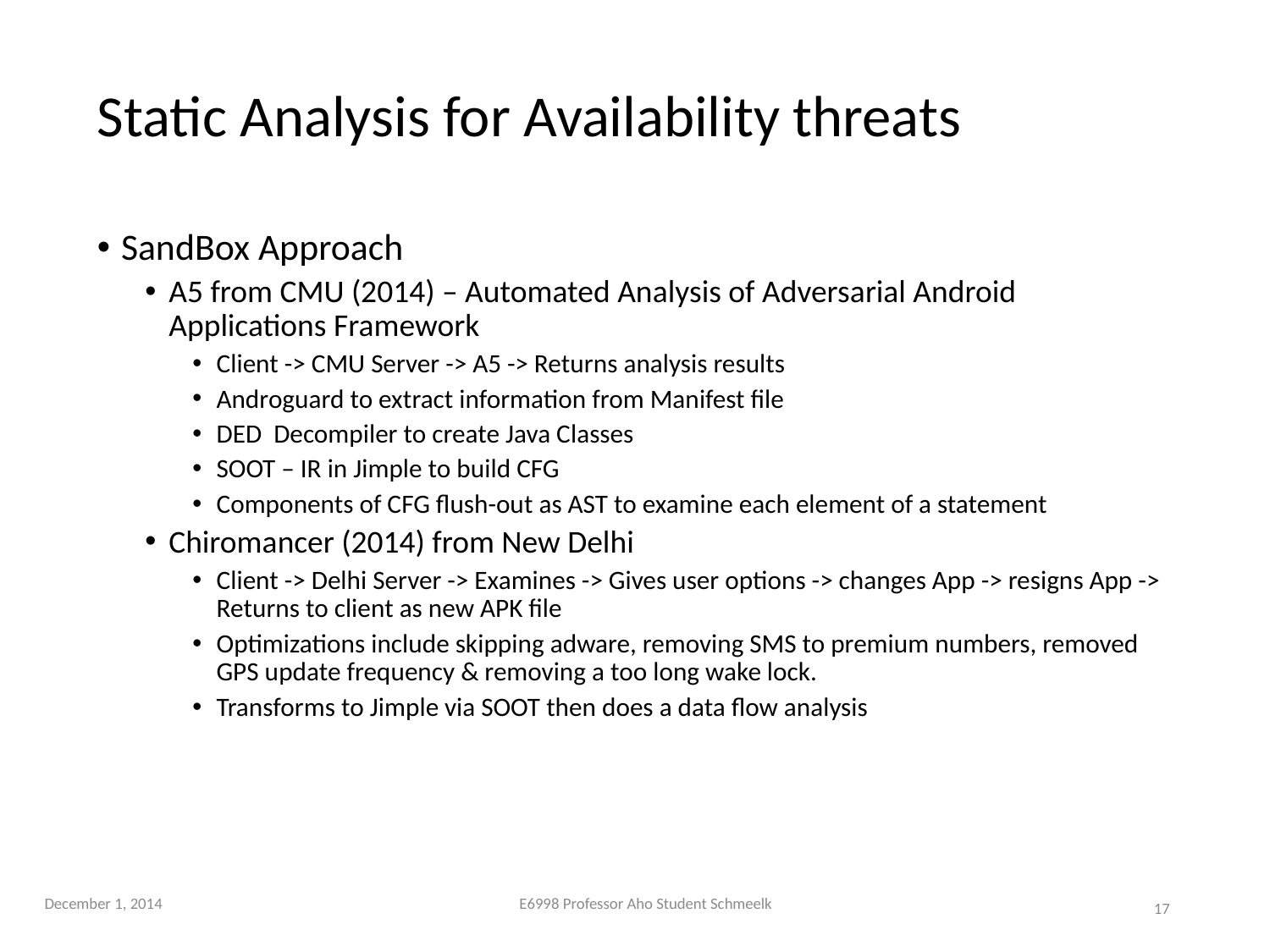

# Static Analysis for Availability threats
SandBox Approach
A5 from CMU (2014) – Automated Analysis of Adversarial Android Applications Framework
Client -> CMU Server -> A5 -> Returns analysis results
Androguard to extract information from Manifest file
DED  Decompiler to create Java Classes
SOOT – IR in Jimple to build CFG
Components of CFG flush-out as AST to examine each element of a statement
Chiromancer (2014) from New Delhi
Client -> Delhi Server -> Examines -> Gives user options -> changes App -> resigns App -> Returns to client as new APK file
Optimizations include skipping adware, removing SMS to premium numbers, removed GPS update frequency & removing a too long wake lock.
Transforms to Jimple via SOOT then does a data flow analysis
December 1, 2014
E6998 Professor Aho Student Schmeelk
17